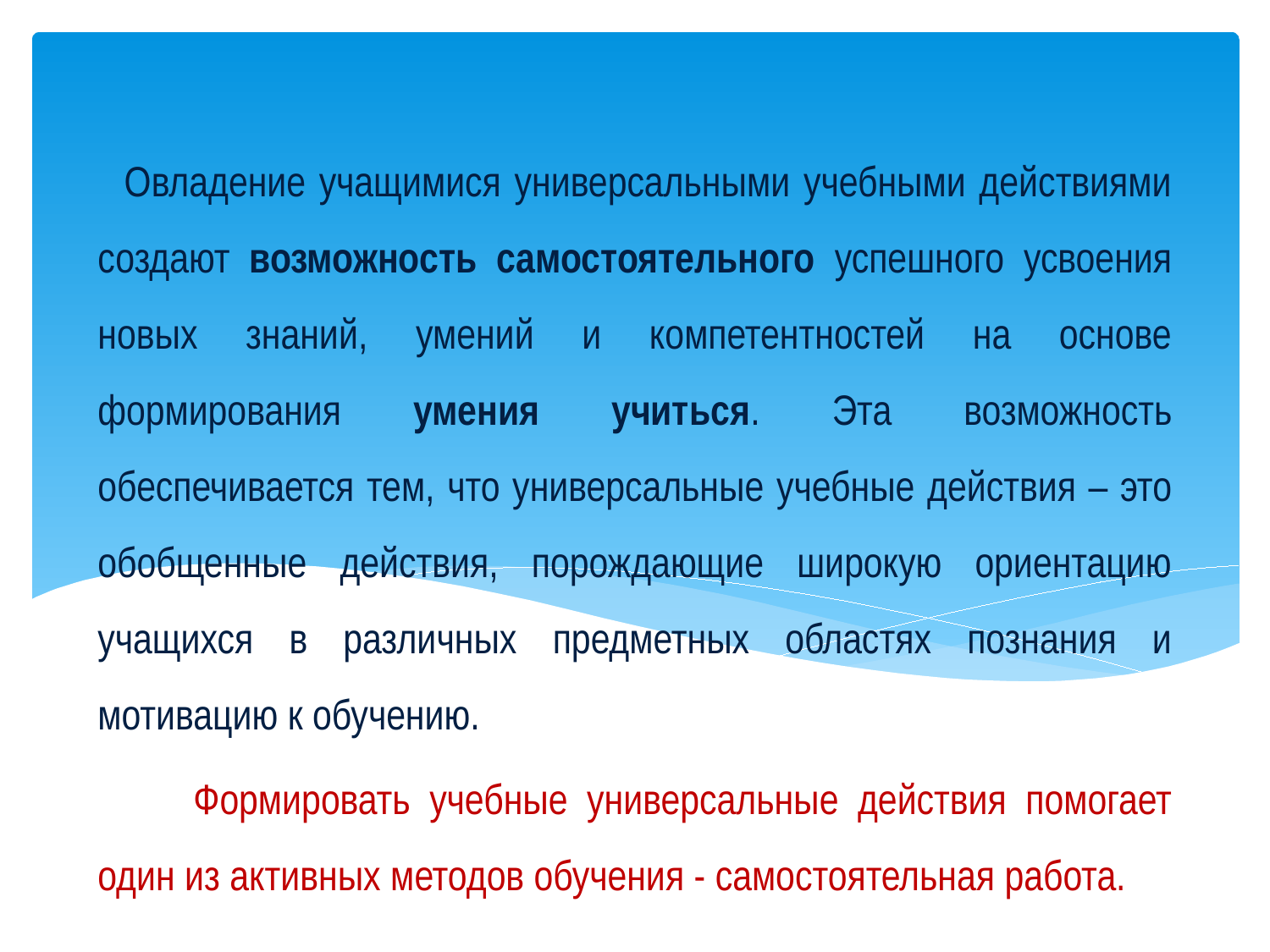

Овладение учащимися универсальными учебными действиями создают возможность самостоятельного успешного усвоения новых знаний, умений и компетентностей на основе формирования умения учиться. Эта возможность обеспечивается тем, что универсальные учебные действия – это обобщенные действия, порождающие широкую ориентацию учащихся в различных предметных областях познания и мотивацию к обучению.
     Формировать учебные универсальные действия помогает один из активных методов обучения - самостоятельная работа.
#